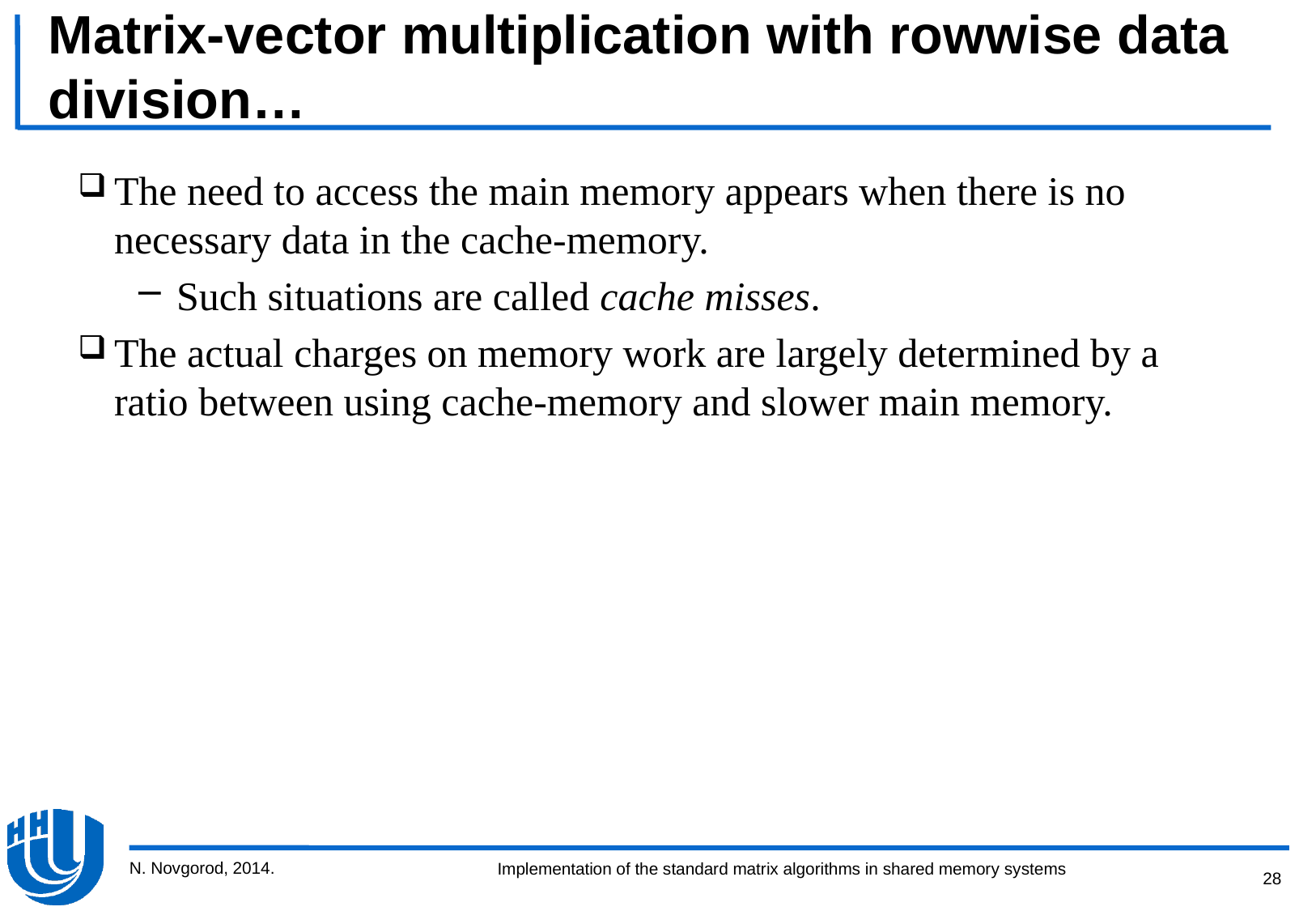

# Matrix-vector multiplication with rowwise data division…
The need to access the main memory appears when there is no necessary data in the cache-memory.
Such situations are called cache misses.
The actual charges on memory work are largely determined by a ratio between using cache-memory and slower main memory.
N. Novgorod, 2014.
28
Implementation of the standard matrix algorithms in shared memory systems